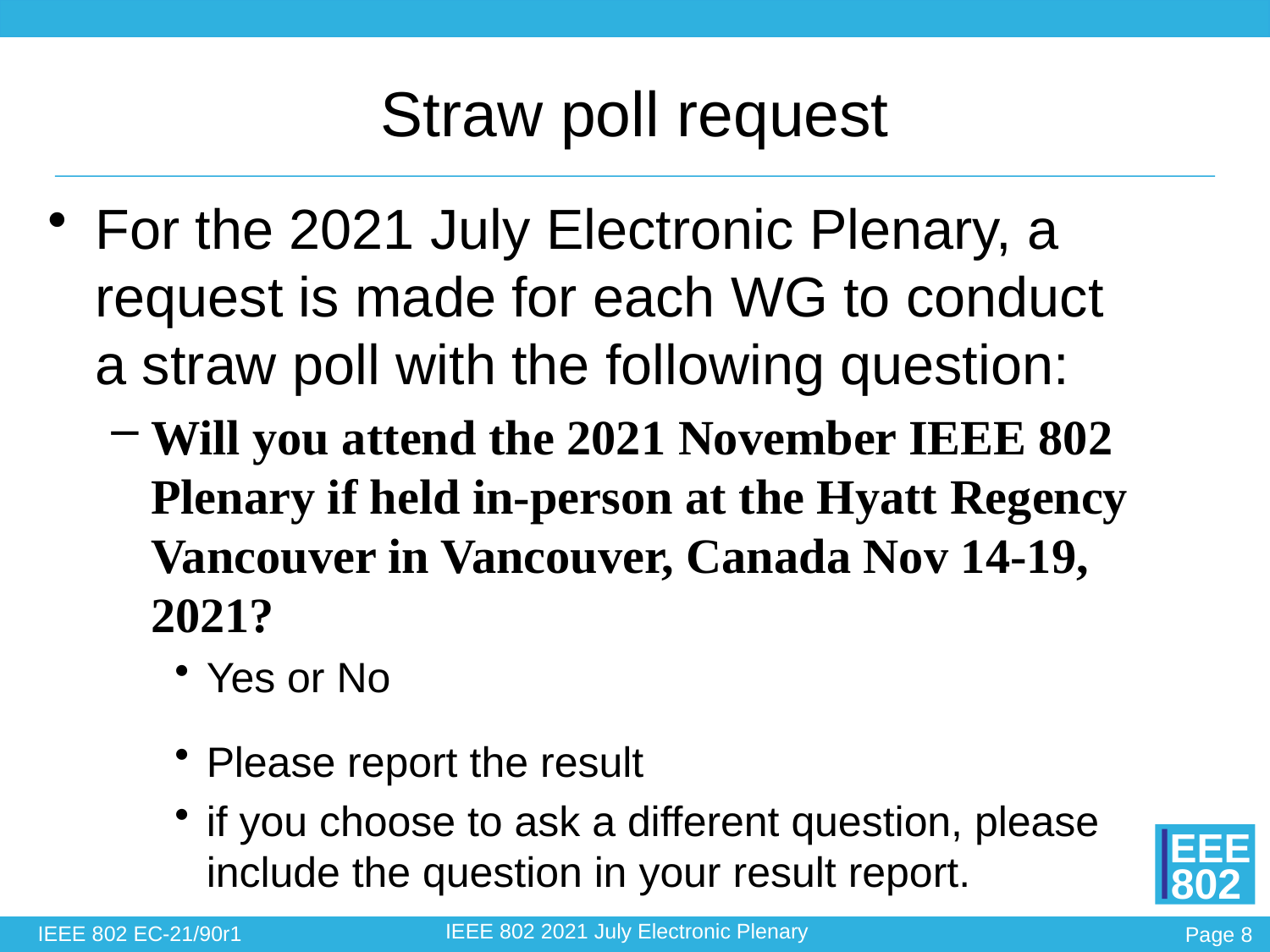

# Straw poll request
For the 2021 July Electronic Plenary, a request is made for each WG to conduct  a straw poll with the following question:
Will you attend the 2021 November IEEE 802 Plenary if held in-person at the Hyatt Regency Vancouver in Vancouver, Canada Nov 14-19, 2021?
Yes or No

Please report the result
if you choose to ask a different question, please include the question in your result report.
IEEE 802 EC-21/90r1